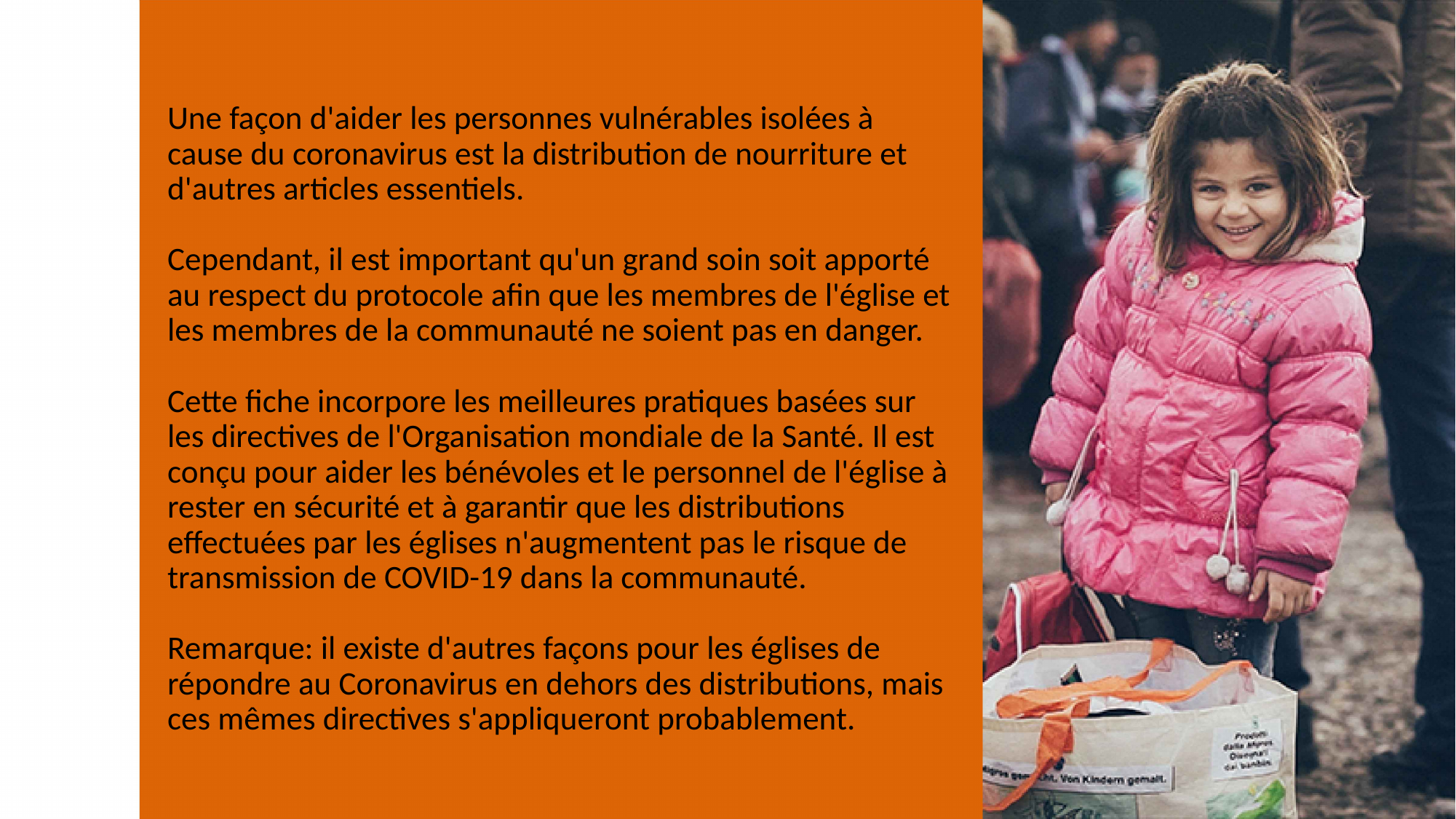

# Une façon d'aider les personnes vulnérables isolées à cause du coronavirus est la distribution de nourriture et d'autres articles essentiels. Cependant, il est important qu'un grand soin soit apporté au respect du protocole afin que les membres de l'église et les membres de la communauté ne soient pas en danger. Cette fiche incorpore les meilleures pratiques basées sur les directives de l'Organisation mondiale de la Santé. Il est conçu pour aider les bénévoles et le personnel de l'église à rester en sécurité et à garantir que les distributions effectuées par les églises n'augmentent pas le risque de transmission de COVID-19 dans la communauté. Remarque: il existe d'autres façons pour les églises de répondre au Coronavirus en dehors des distributions, mais ces mêmes directives s'appliqueront probablement.